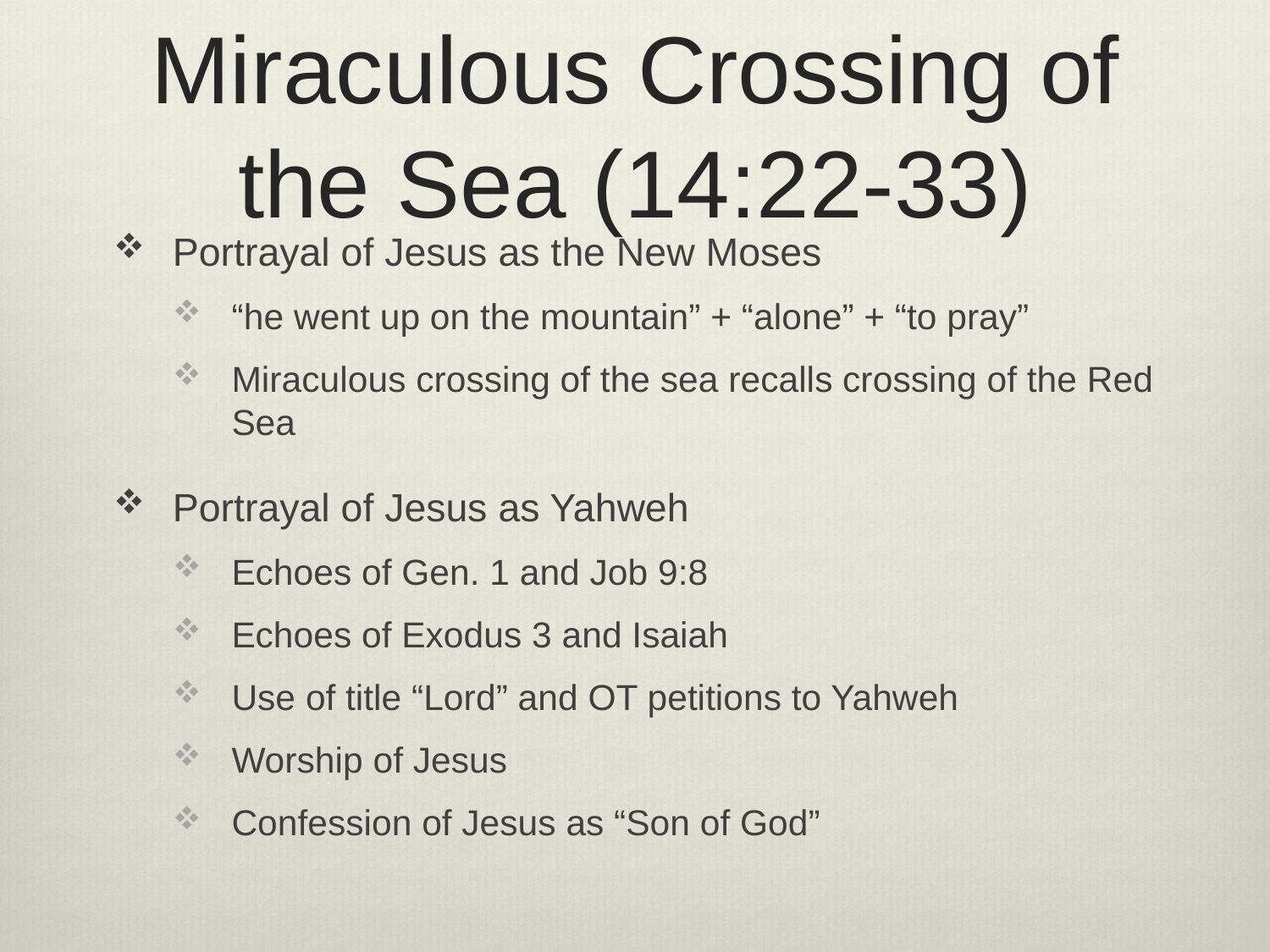

# Miraculous Crossing of the Sea (14:22-33)
Portrayal of Jesus as the New Moses
“he went up on the mountain” + “alone” + “to pray”
Miraculous crossing of the sea recalls crossing of the Red Sea
Portrayal of Jesus as Yahweh
Echoes of Gen. 1 and Job 9:8
Echoes of Exodus 3 and Isaiah
Use of title “Lord” and OT petitions to Yahweh
Worship of Jesus
Confession of Jesus as “Son of God”